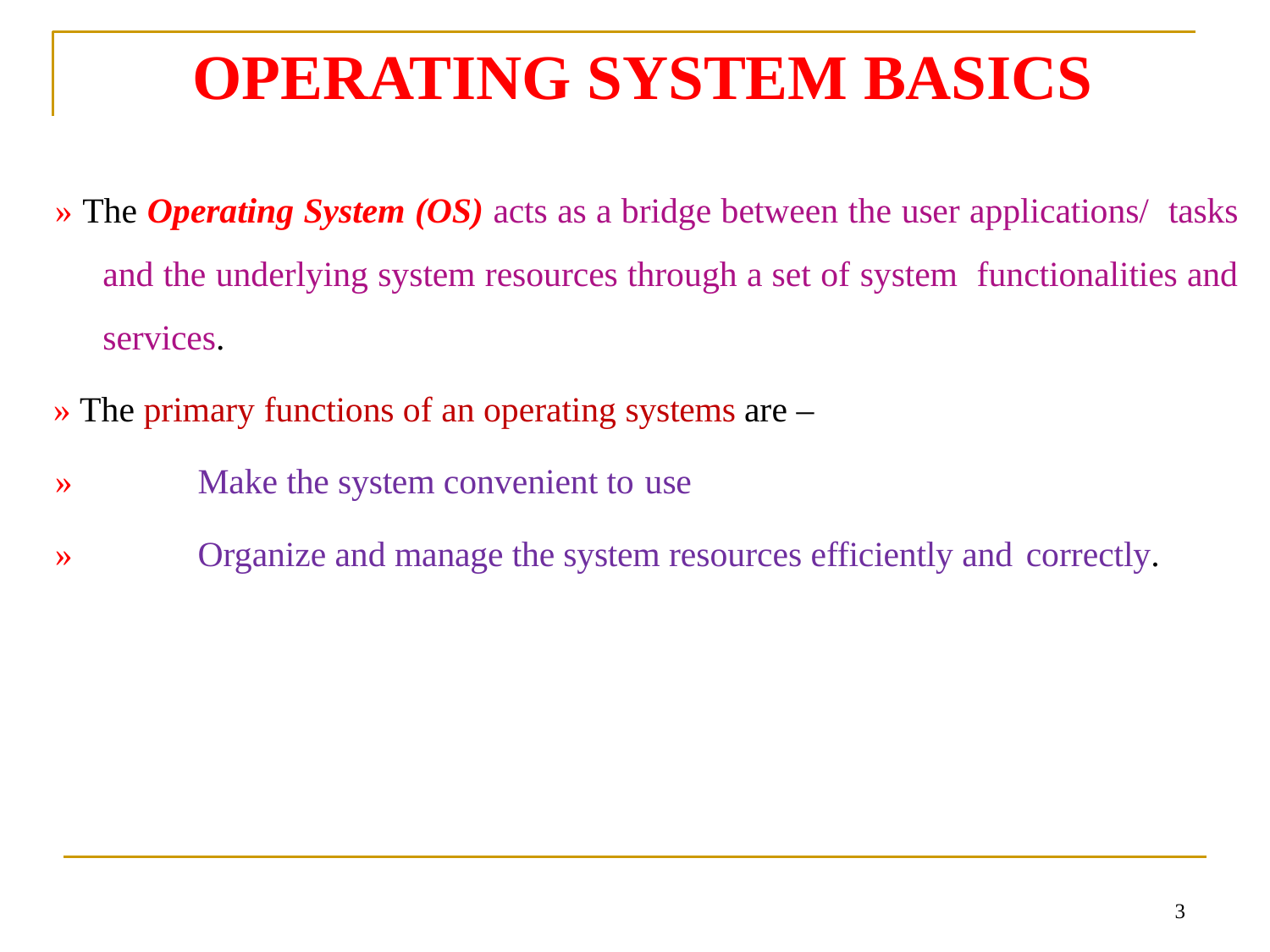

# OPERATING SYSTEM BASICS
» The Operating System (OS) acts as a bridge between the user applications/  tasks and the underlying system resources through a set of system  functionalities and services.
» The primary functions of an operating systems are –
»	Make the system convenient to use
»	Organize and manage the system resources efficiently and correctly.

3